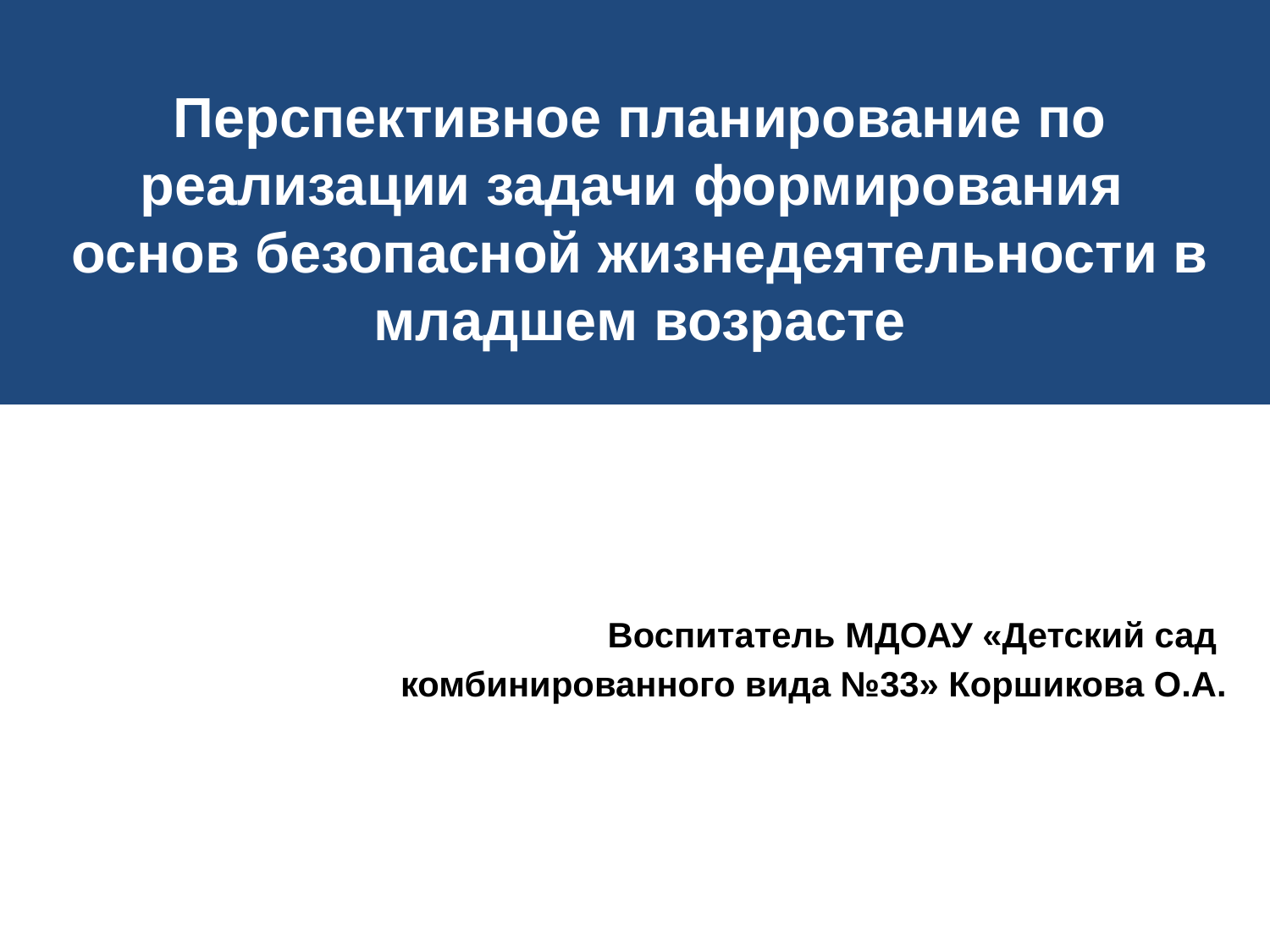

# Перспективное планирование по реализации задачи формирования основ безопасной жизнедеятельности в младшем возрасте
Подготовила: воспитатель МДОАУ «Детский сад
комбинированного вида №33» Коршикова О.А.
Воспитатель МДОАУ «Детский сад
комбинированного вида №33» Коршикова О.А.